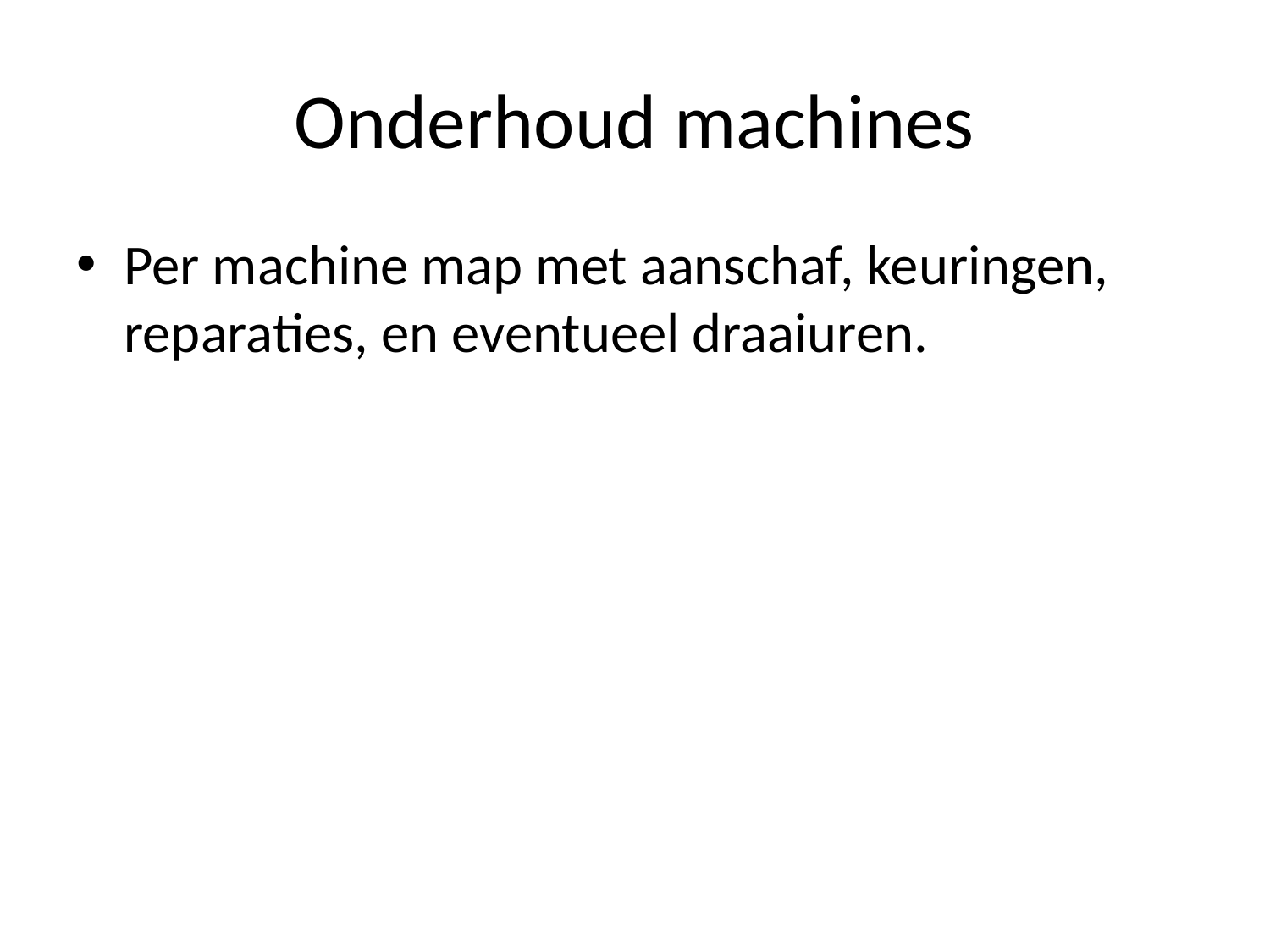

# Onderhoud machines
Per machine map met aanschaf, keuringen, reparaties, en eventueel draaiuren.